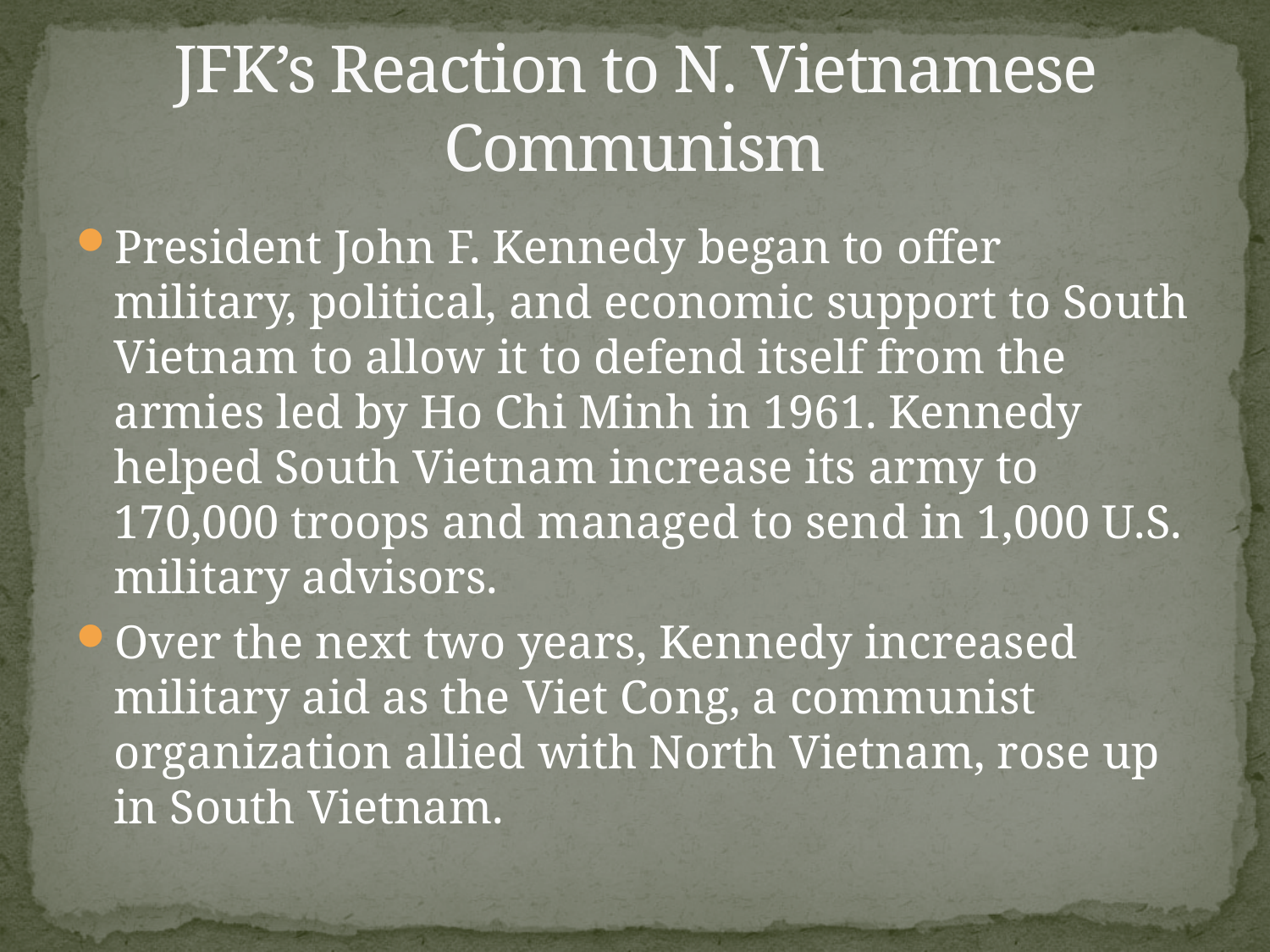

# JFK’s Reaction to N. Vietnamese Communism
President John F. Kennedy began to offer military, political, and economic support to South Vietnam to allow it to defend itself from the armies led by Ho Chi Minh in 1961. Kennedy helped South Vietnam increase its army to 170,000 troops and managed to send in 1,000 U.S. military advisors.
Over the next two years, Kennedy increased military aid as the Viet Cong, a communist organization allied with North Vietnam, rose up in South Vietnam.